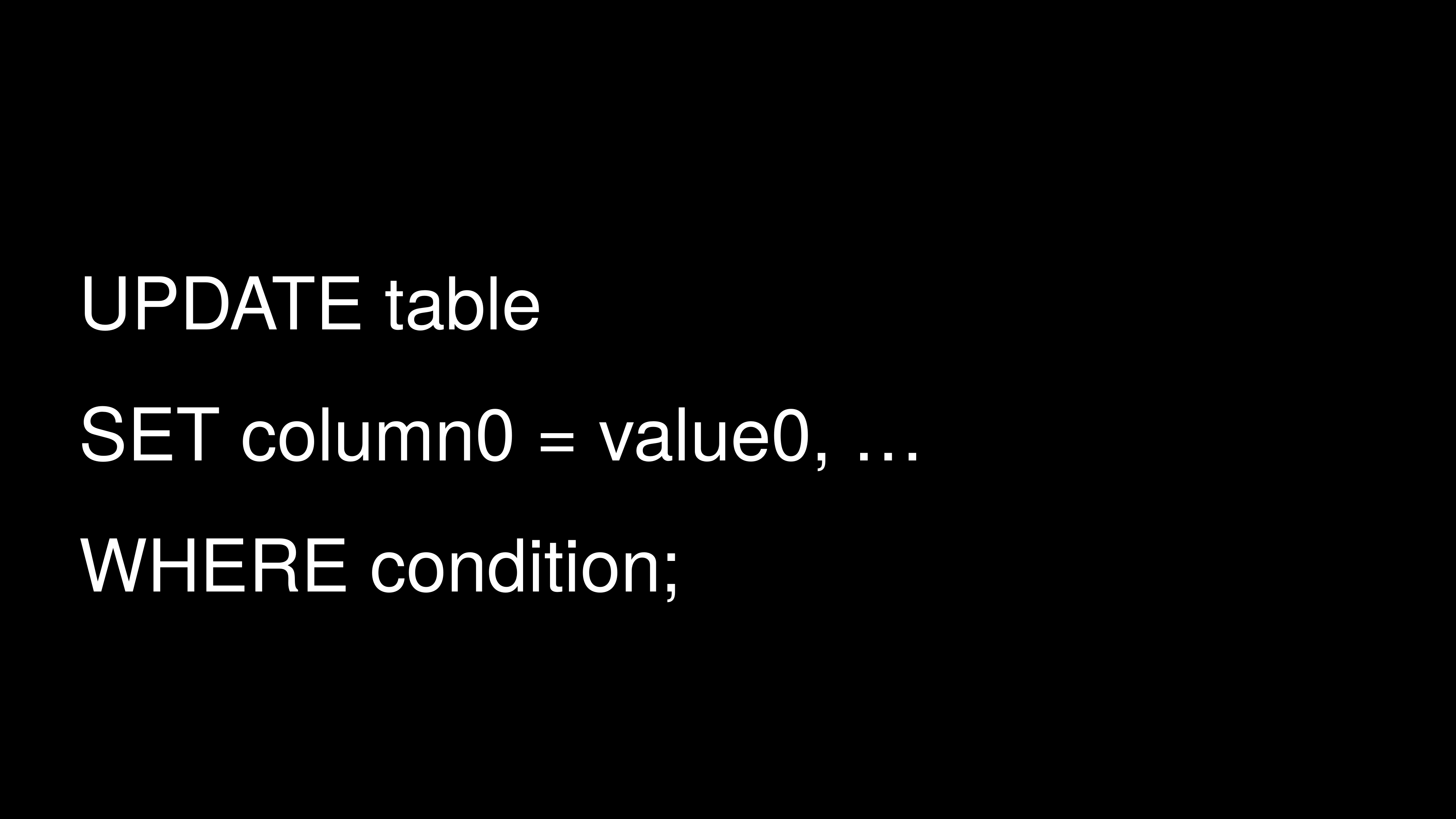

UPDATE table
SET column0 = value0, …
WHERE condition;